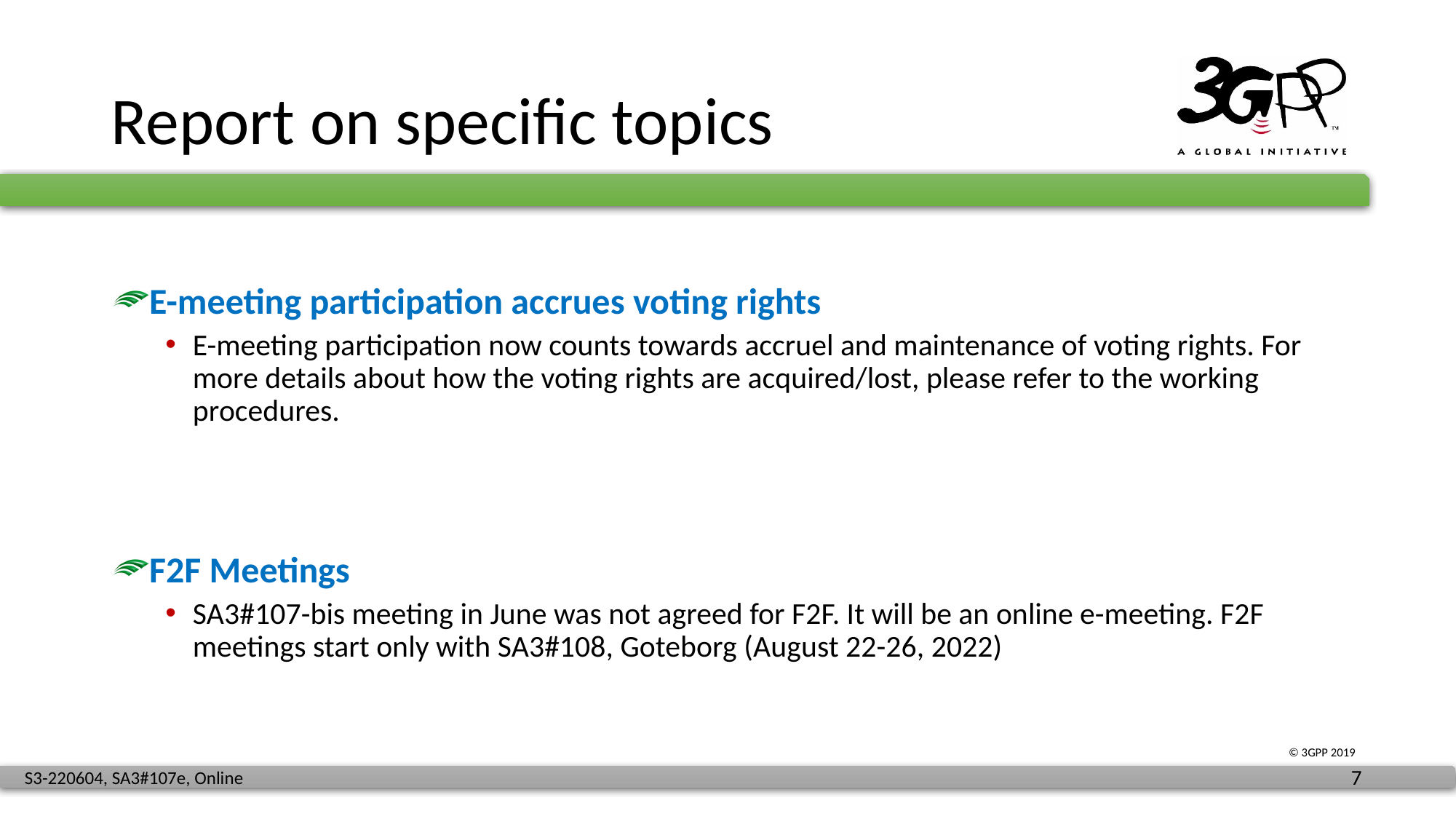

# Report on specific topics

E-meeting participation accrues voting rights
E-meeting participation now counts towards accruel and maintenance of voting rights. For more details about how the voting rights are acquired/lost, please refer to the working procedures.

F2F Meetings
SA3#107-bis meeting in June was not agreed for F2F. It will be an online e-meeting. F2F meetings start only with SA3#108, Goteborg (August 22-26, 2022)